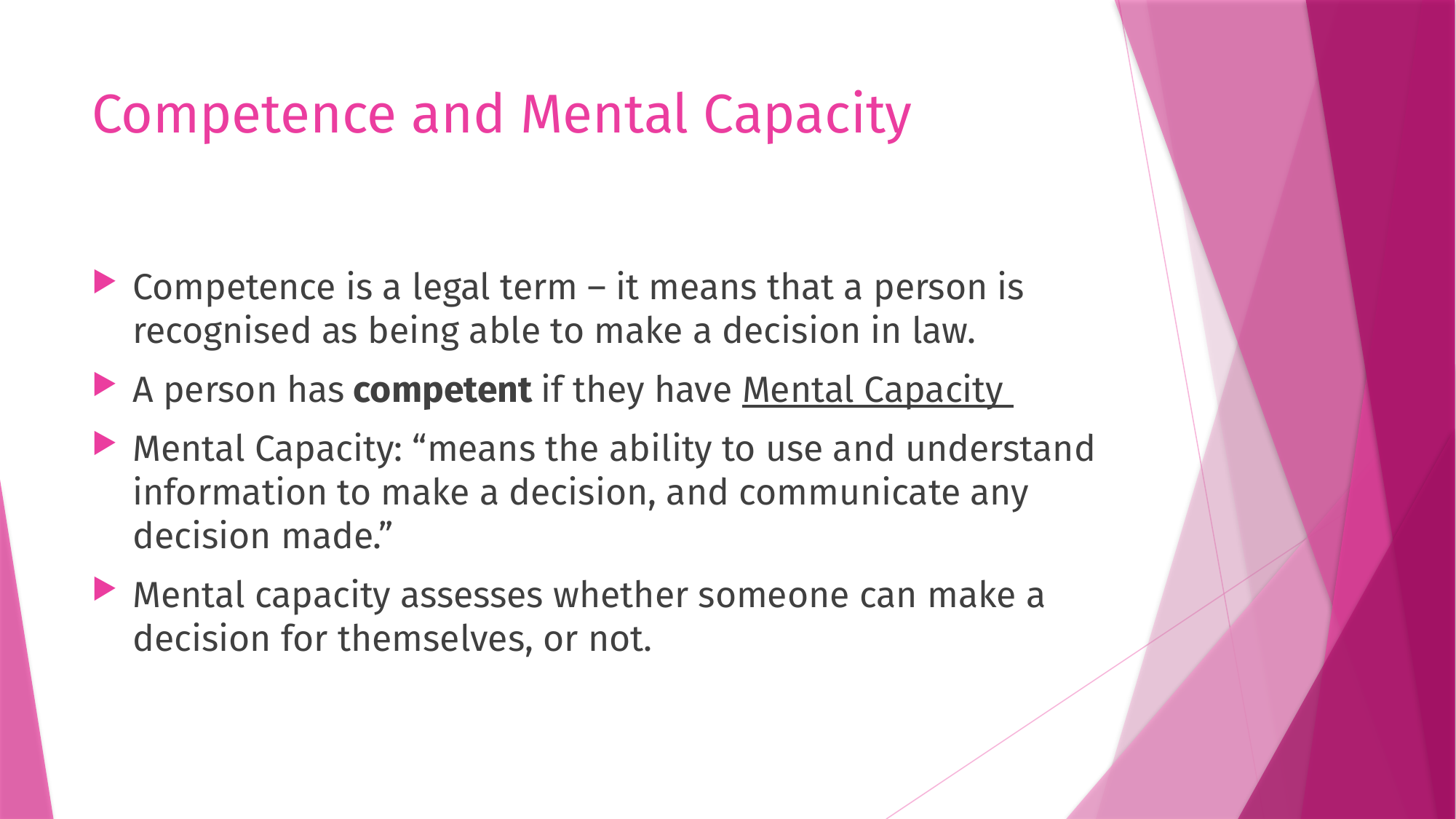

# Competence and Mental Capacity
Competence is a legal term – it means that a person is recognised as being able to make a decision in law.
A person has competent if they have Mental Capacity
Mental Capacity: “means the ability to use and understand information to make a decision, and communicate any decision made.”
Mental capacity assesses whether someone can make a decision for themselves, or not.